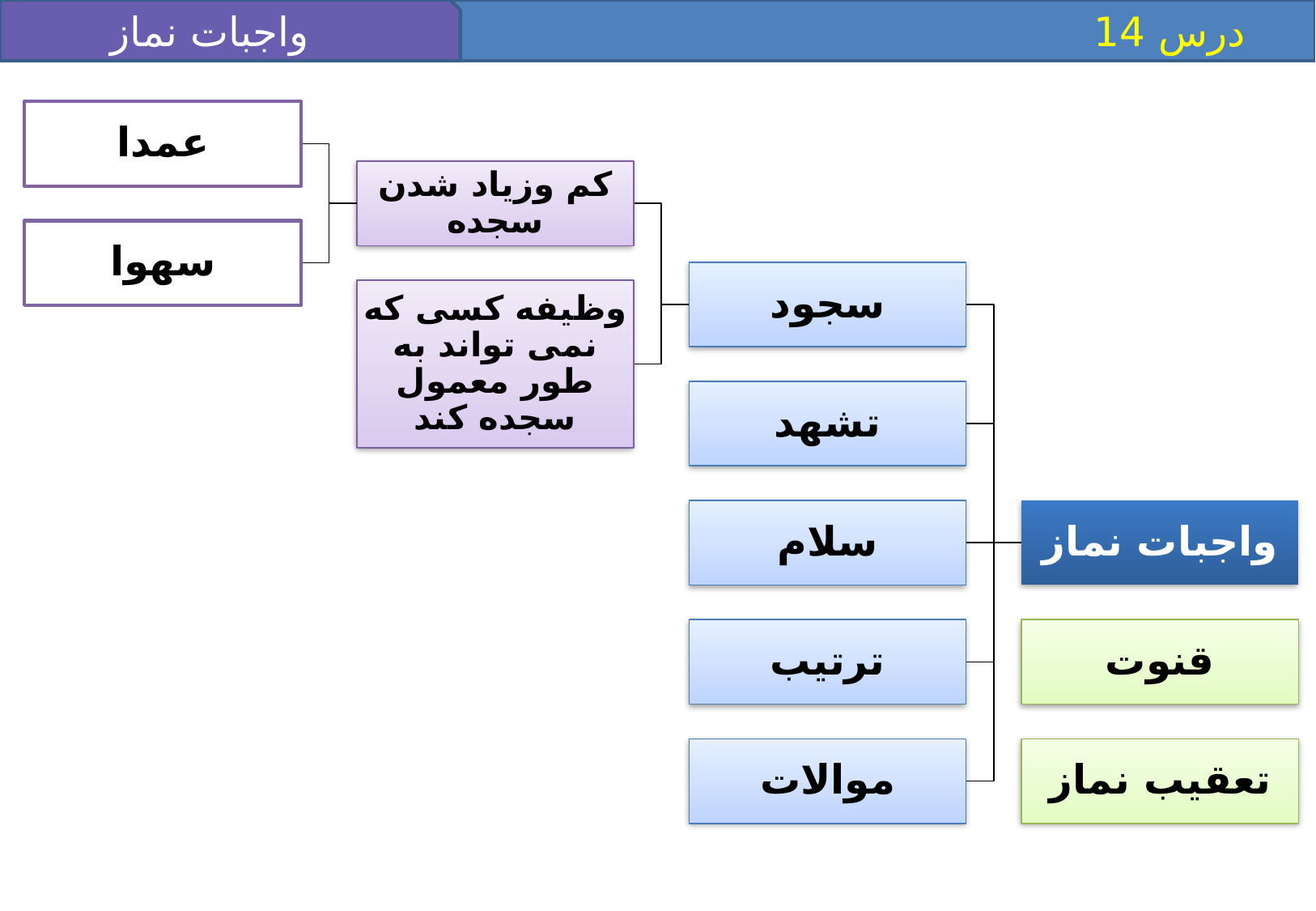

واجبات نماز 4
 درس 14
عمدا

کم وزیاد شدن سجده

سهوا
سجود

وظیفه کسی که نمی تواند به طور معمول سجده کند

تشهد

سلام

واجبات نماز

موالات

ترتیب
قنوت
تعقیب نماز